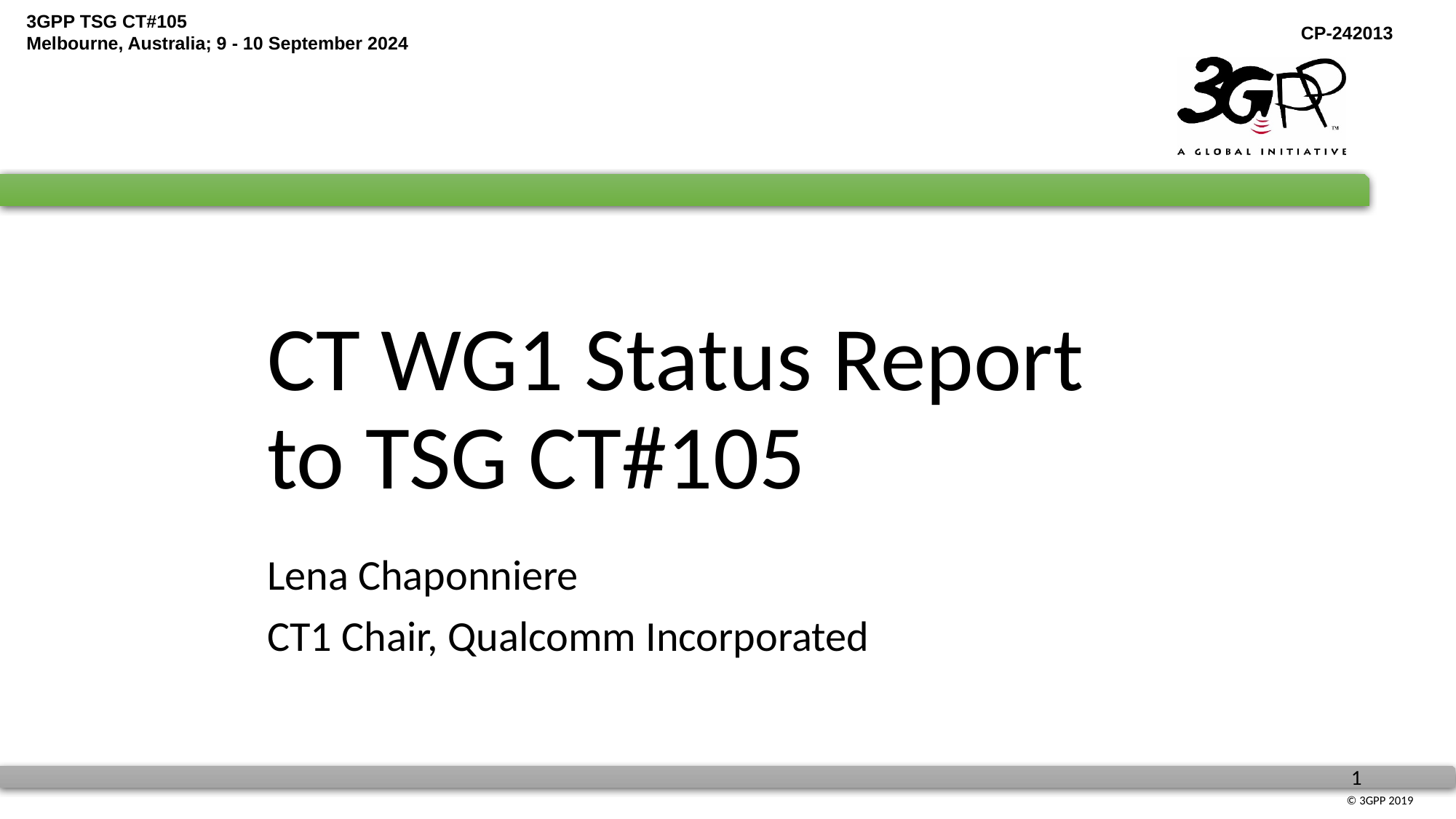

# CT WG1 Status Report to TSG CT#105
Lena Chaponniere
CT1 Chair, Qualcomm Incorporated